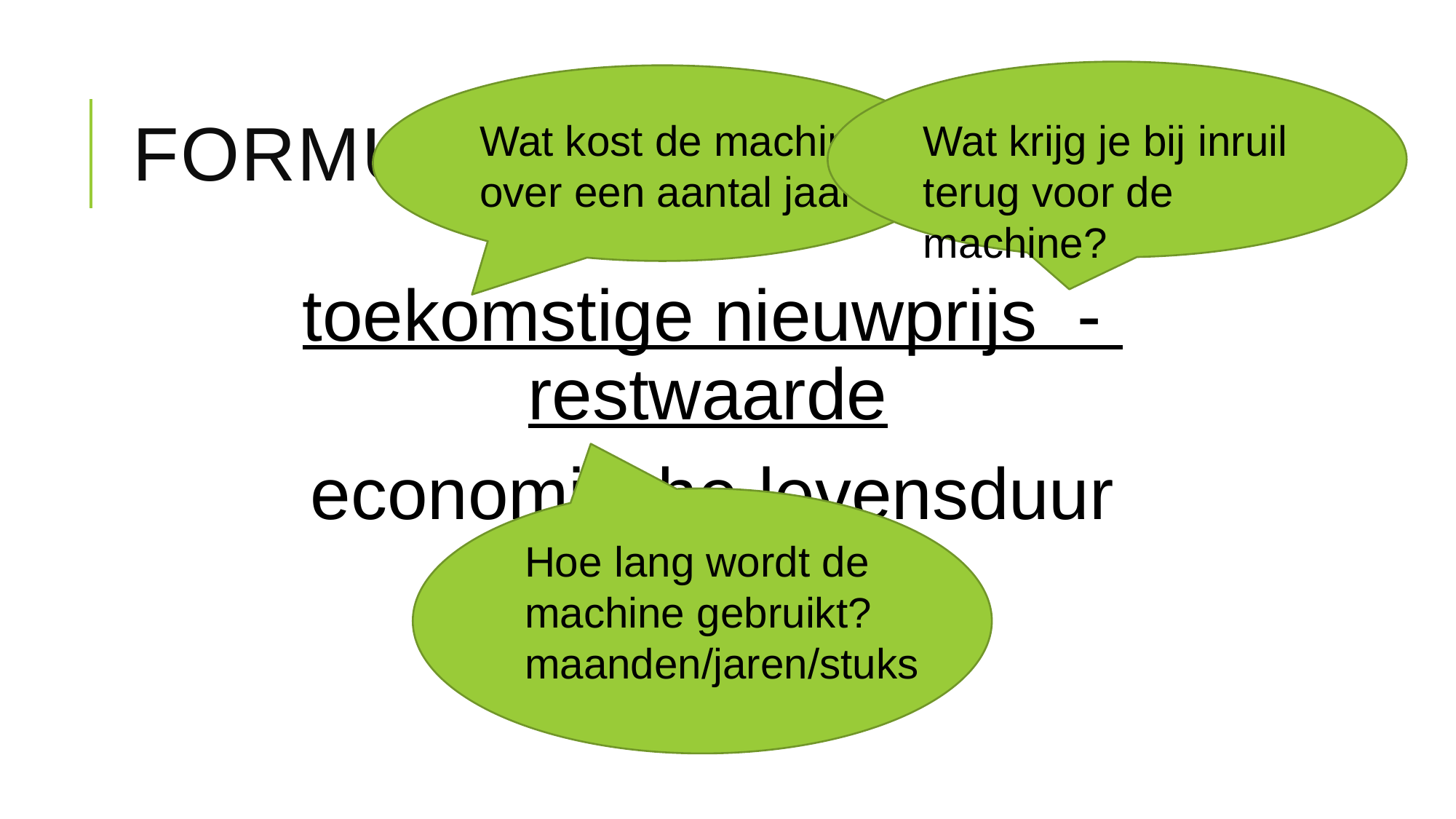

# formule
Wat kost de machine over een aantal jaar?
Wat krijg je bij inruil terug voor de machine?
toekomstige nieuwprijs  -  restwaarde
economische levensduur

Hoe lang wordt de machine gebruikt?
maanden/jaren/stuks